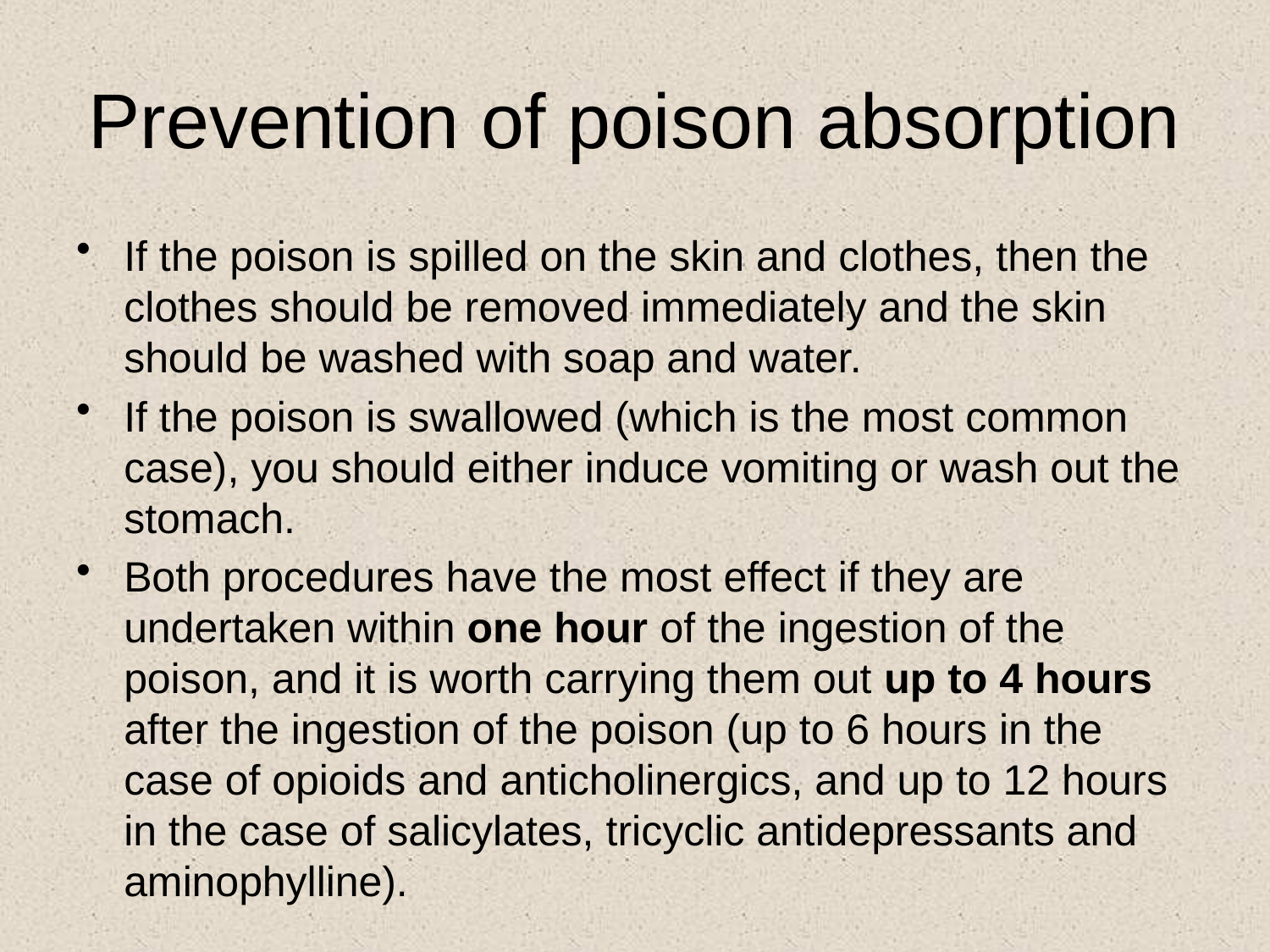

# Prevention of poison absorption
If the poison is spilled on the skin and clothes, then the clothes should be removed immediately and the skin should be washed with soap and water.
If the poison is swallowed (which is the most common case), you should either induce vomiting or wash out the stomach.
Both procedures have the most effect if they are undertaken within one hour of the ingestion of the poison, and it is worth carrying them out up to 4 hours after the ingestion of the poison (up to 6 hours in the case of opioids and anticholinergics, and up to 12 hours in the case of salicylates, tricyclic antidepressants and aminophylline).